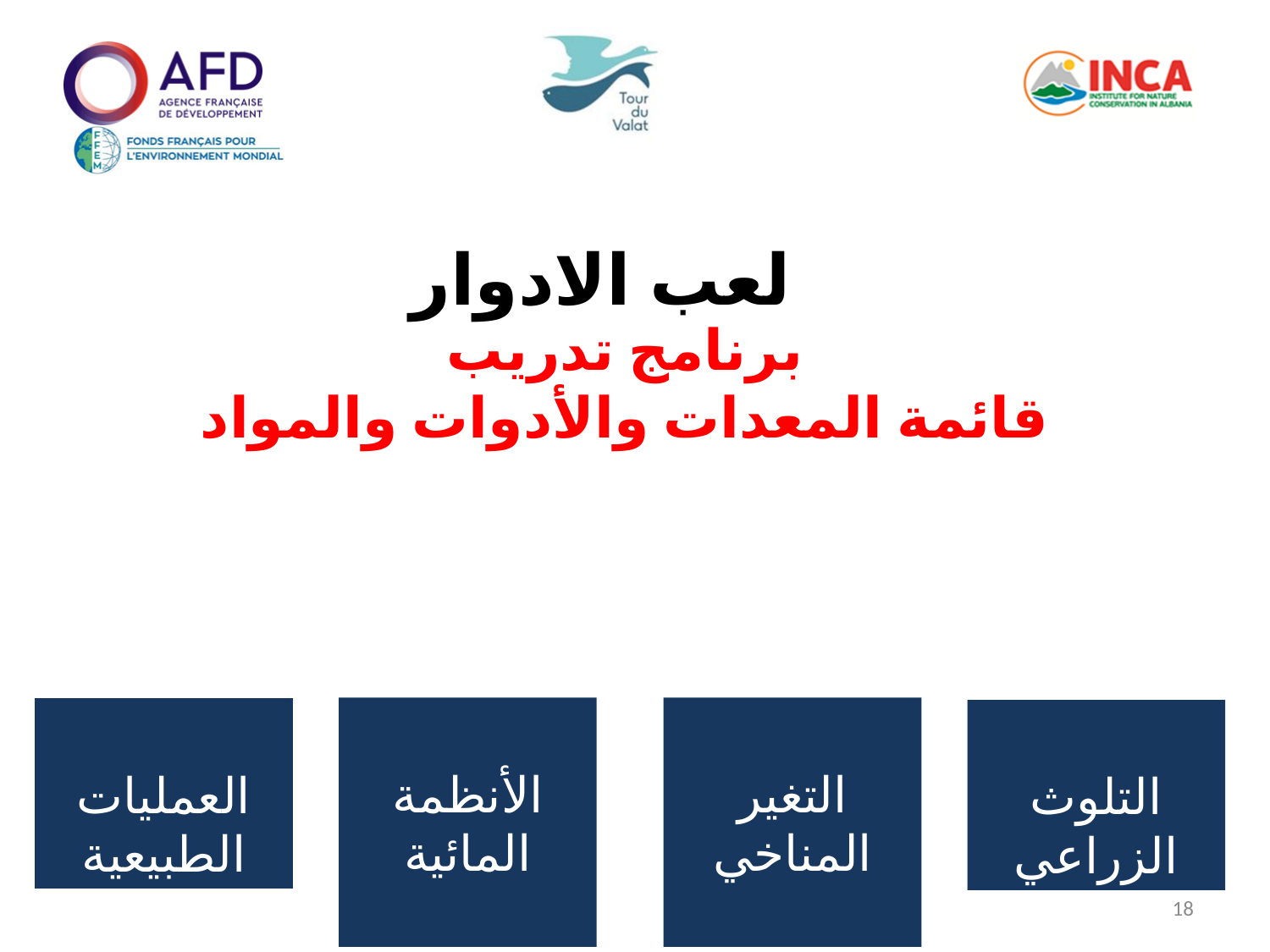

لعب الادوار
برنامج تدريب
قائمة المعدات والأدوات والمواد

الأنظمة المائية

التغير المناخي

العمليات الطبيعية

التلوث الزراعي
18